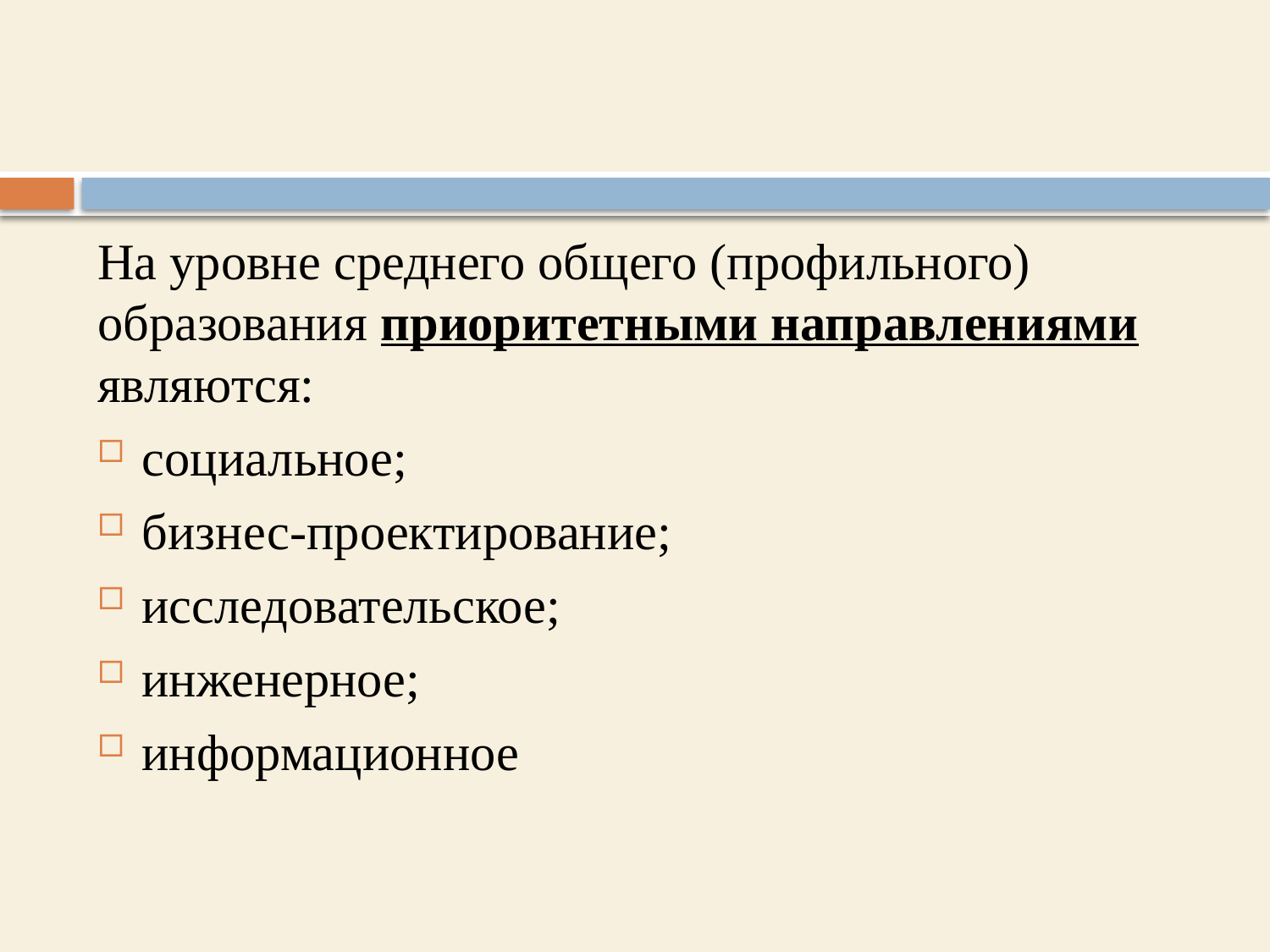

#
На уровне среднего общего (профильного) образования приоритетными направлениями являются:
социальное;
бизнес-проектирование;
исследовательское;
инженерное;
информационное